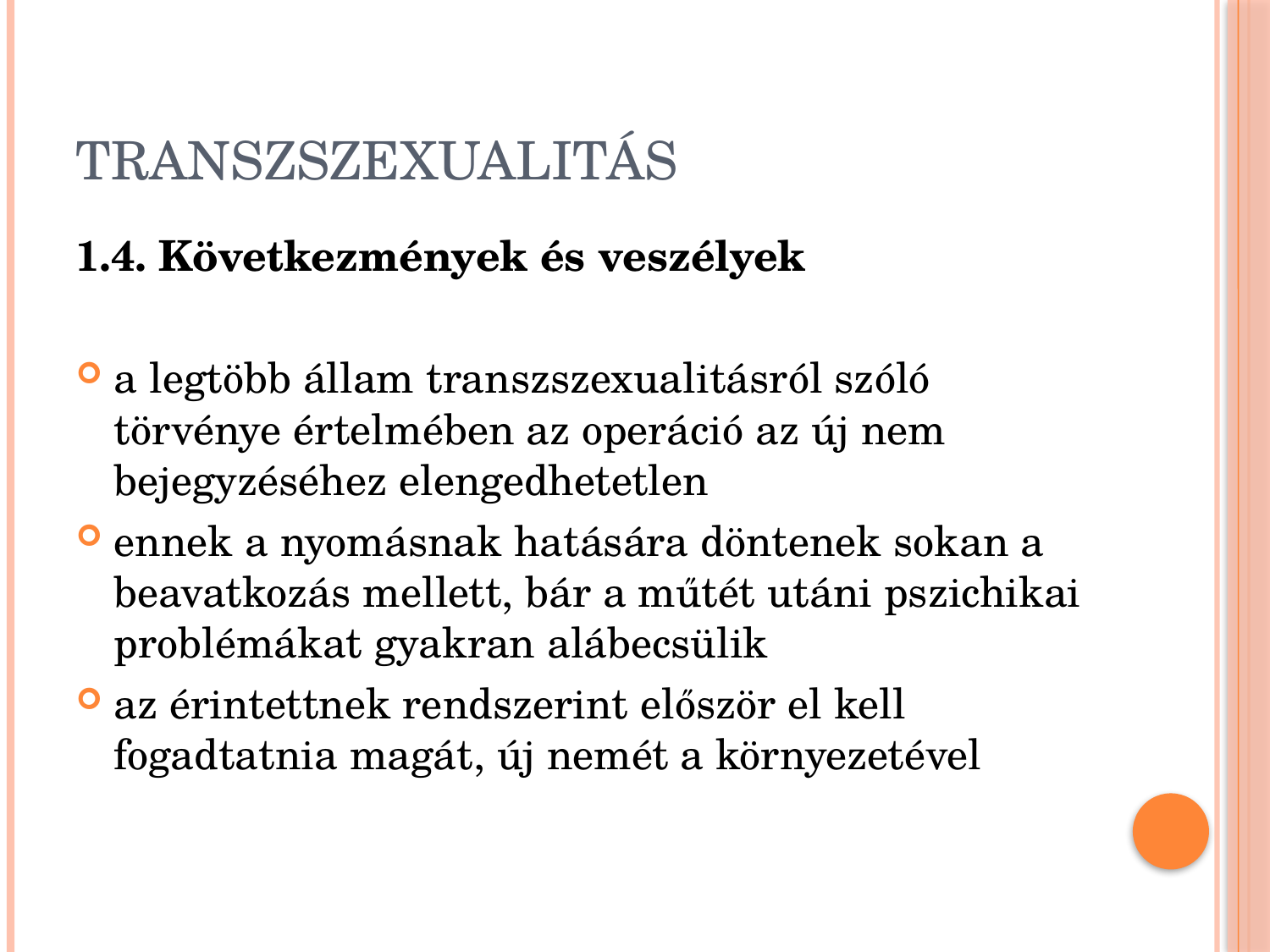

# Transzszexualitás
1.4. Következmények és veszélyek

a legtöbb állam transzszexualitásról szóló törvénye értelmében az operáció az új nem bejegyzéséhez elengedhetetlen
ennek a nyomásnak hatására döntenek sokan a beavatkozás mellett, bár a műtét utáni pszichikai problémákat gyakran alábecsülik
az érintettnek rendszerint először el kell fogadtatnia magát, új nemét a környezetével